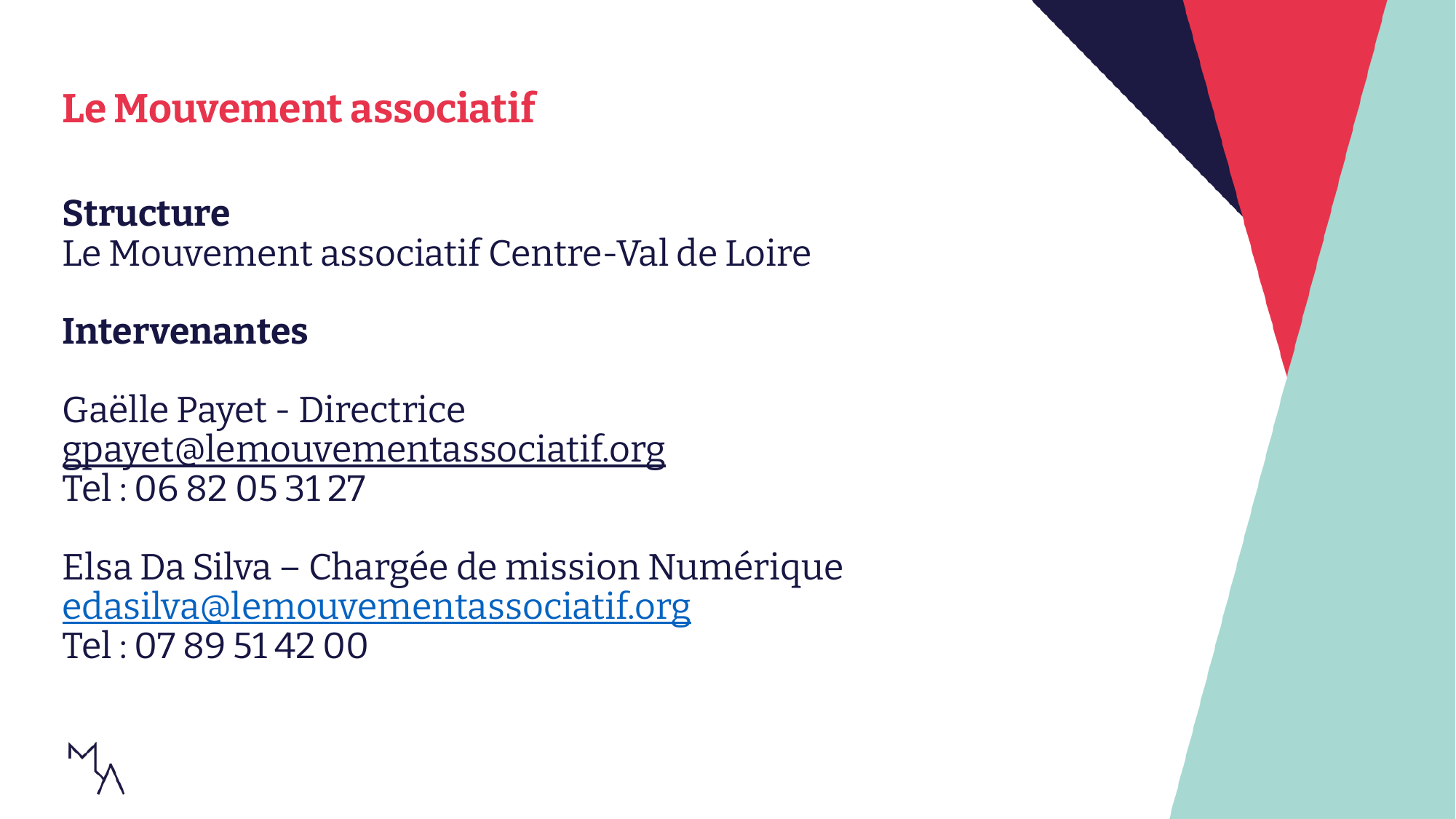

Le Mouvement associatif

Structure
Le Mouvement associatif Centre-Val de Loire

Intervenantes

Gaëlle Payet - Directrice
gpayet@lemouvementassociatif.org
Tel : 06 82 05 31 27

Elsa Da Silva – Chargée de mission Numérique
edasilva@lemouvementassociatif.org
Tel : 07 89 51 42 00